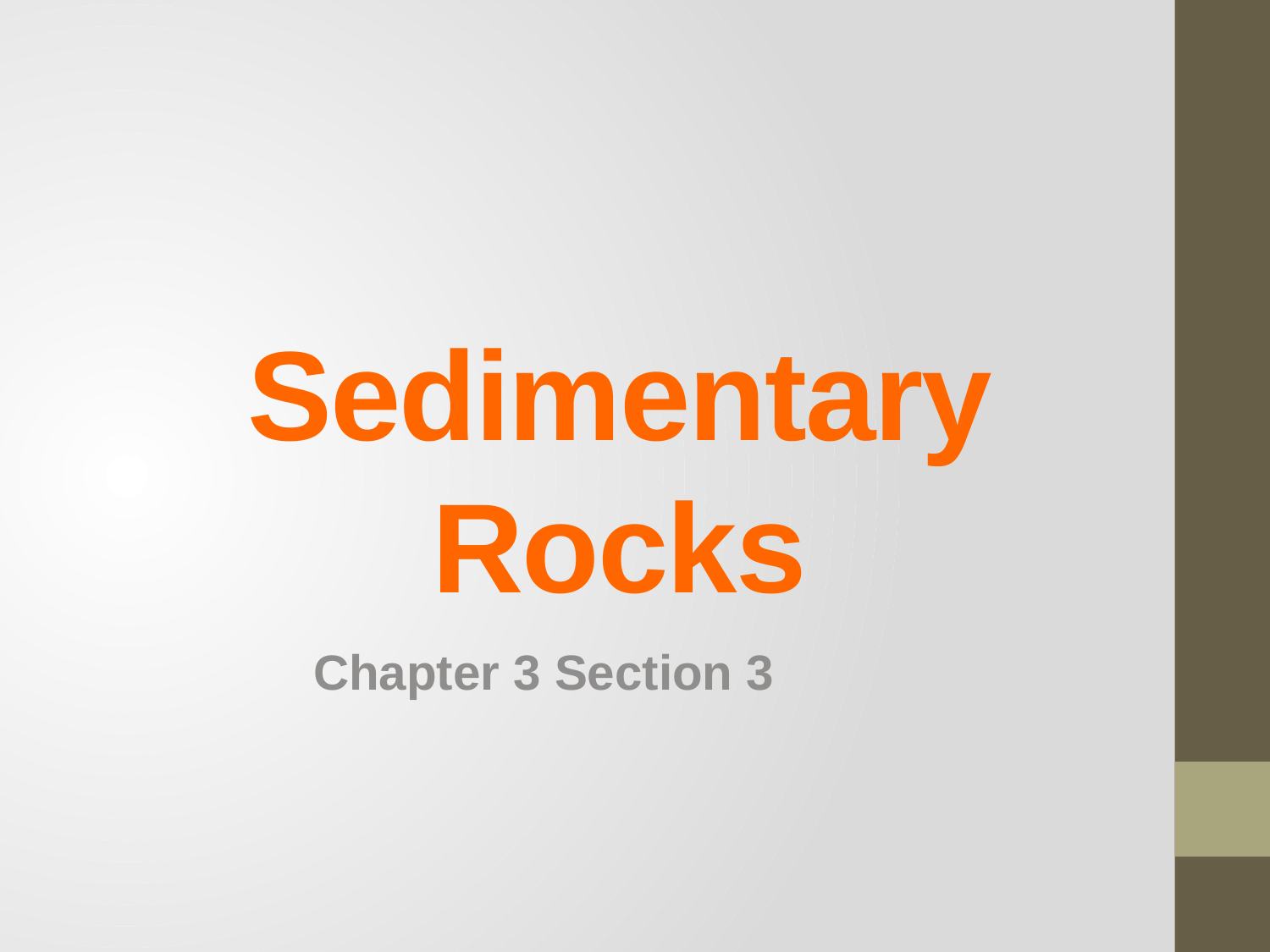

# Sedimentary Rocks
Chapter 3 Section 3